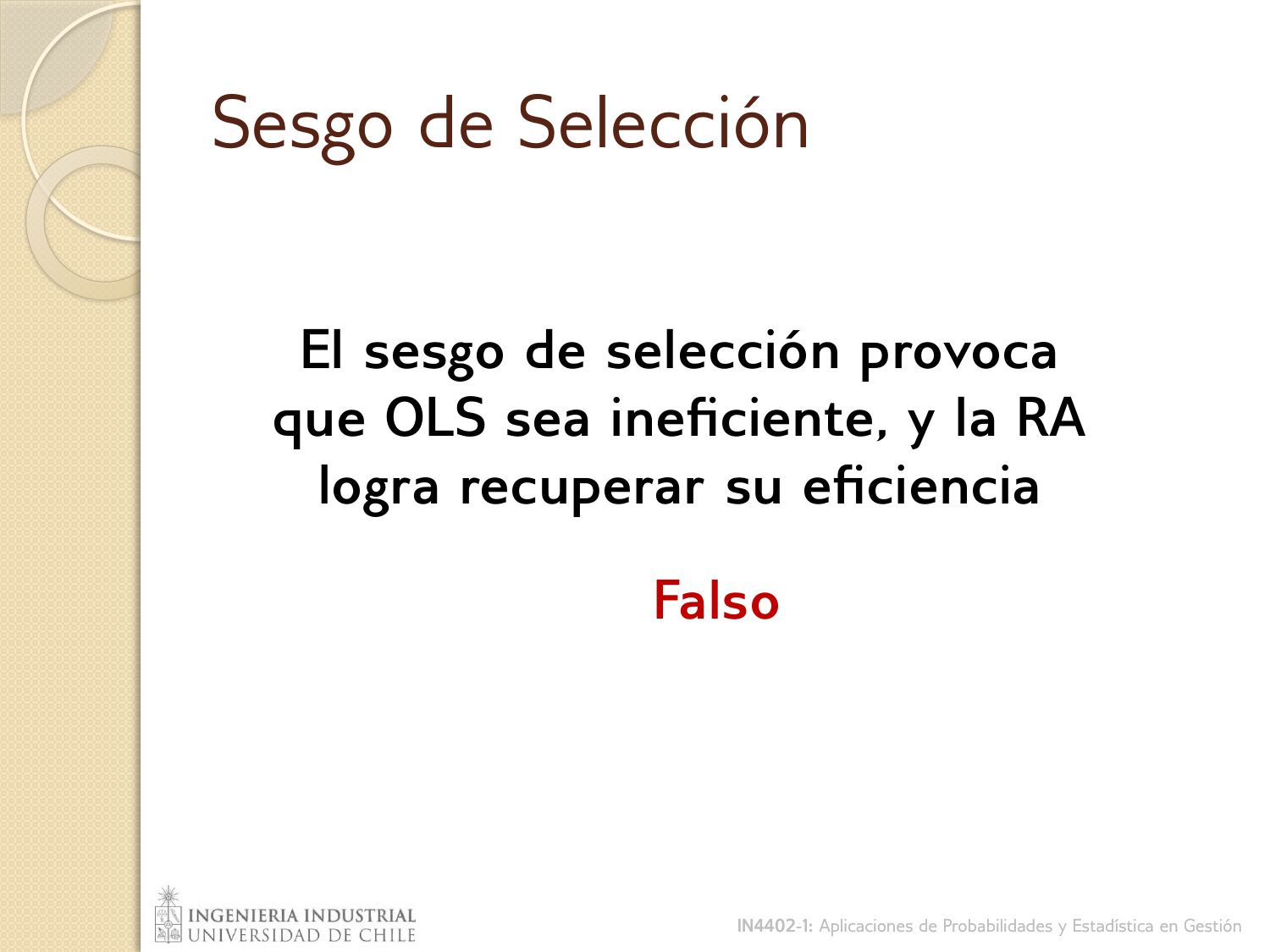

# Sesgo de Selección
El sesgo de selección provoca que OLS sea ineficiente, y la RA logra recuperar su eficiencia

Falso
IN4402-1: Aplicaciones de Probabilidades y Estadística en Gestión